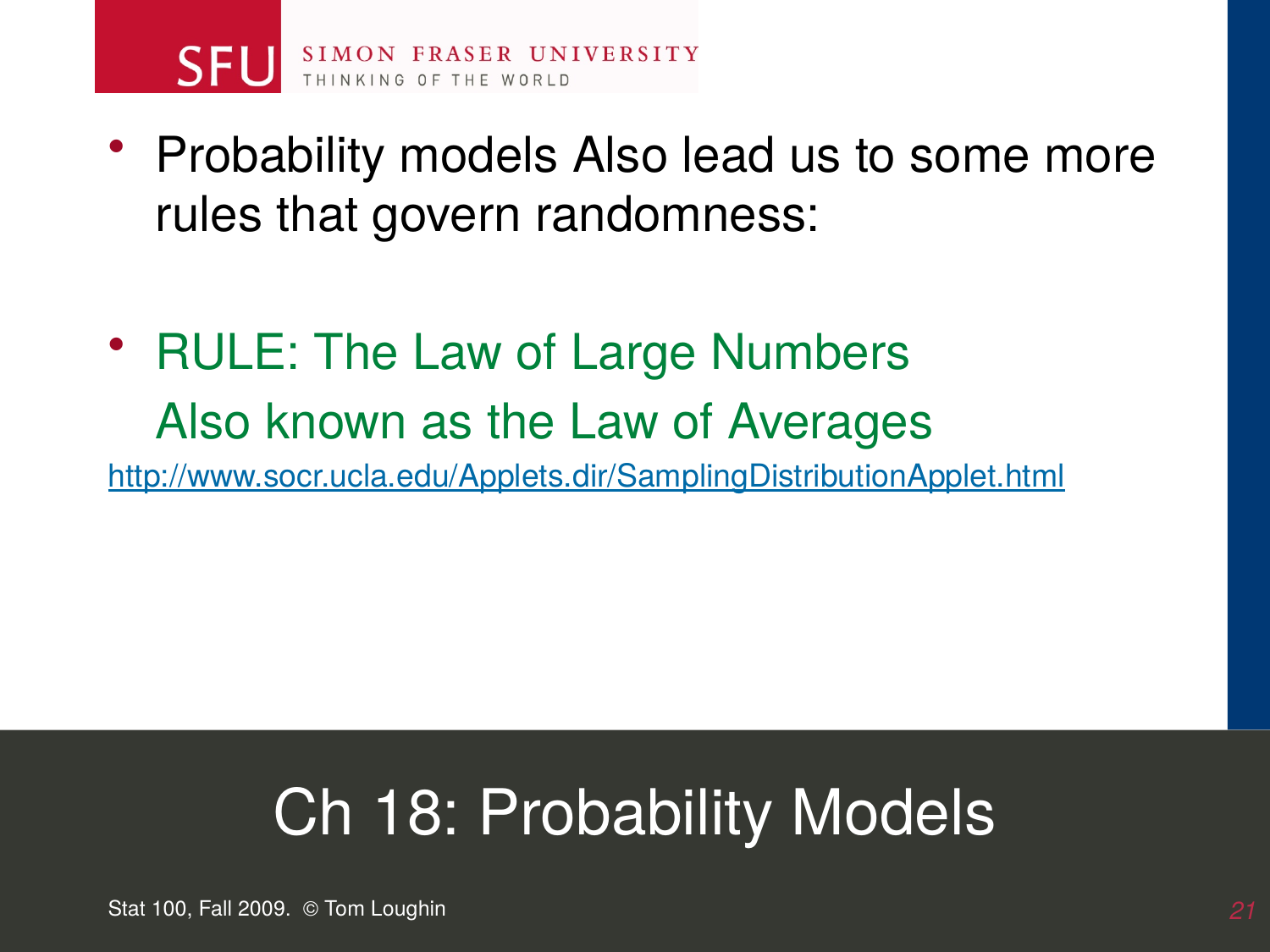

Probability models Also lead us to some more rules that govern randomness:

RULE: The Law of Large Numbers
	Also known as the Law of Averages
http://www.socr.ucla.edu/Applets.dir/SamplingDistributionApplet.html
# Ch 18: Probability Models
Stat 100, Fall 2009.  © Tom Loughin
21